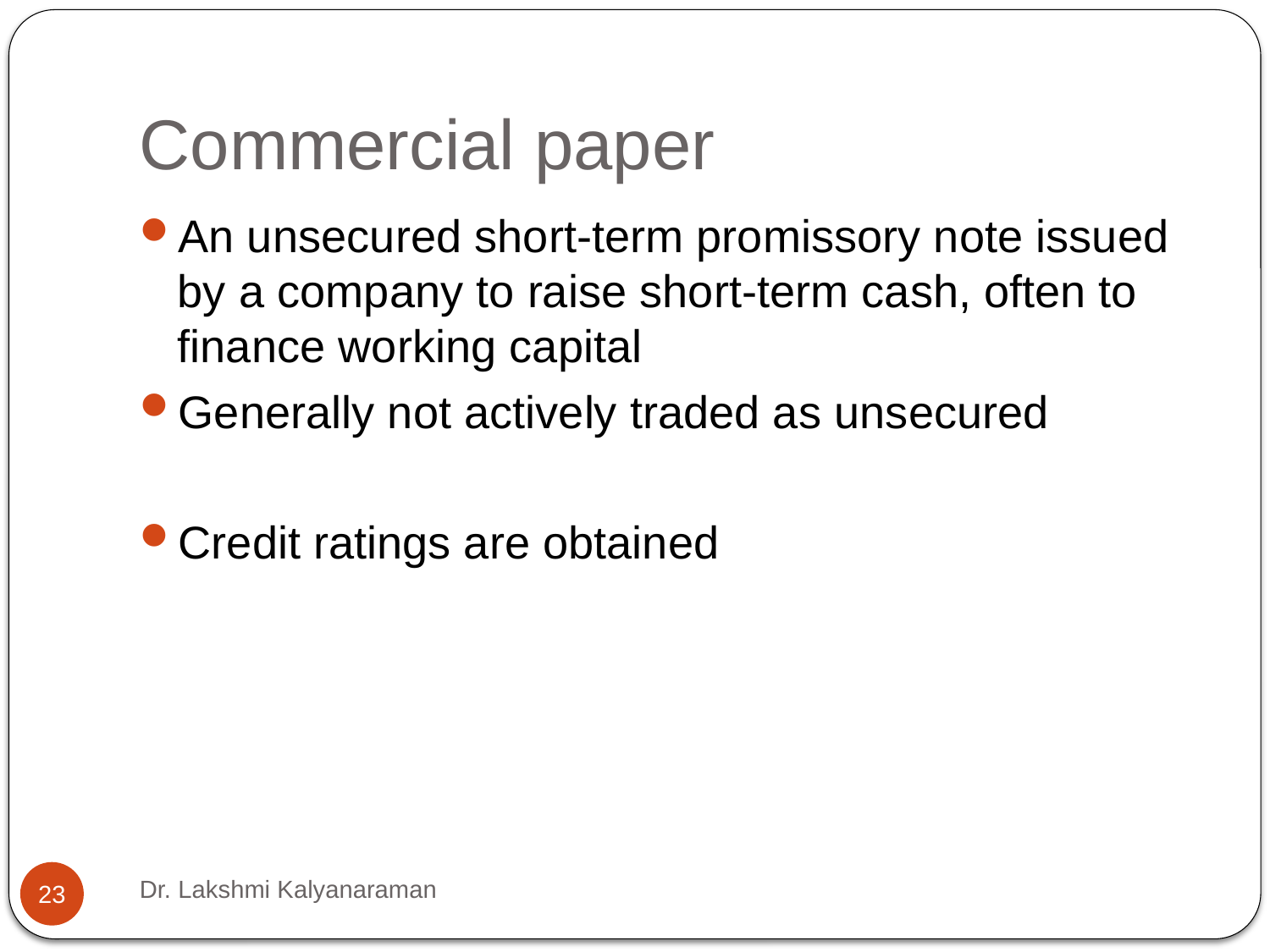

# Commercial paper
An unsecured short-term promissory note issued by a company to raise short-term cash, often to finance working capital
Generally not actively traded as unsecured

Credit ratings are obtained
Dr. Lakshmi Kalyanaraman
23